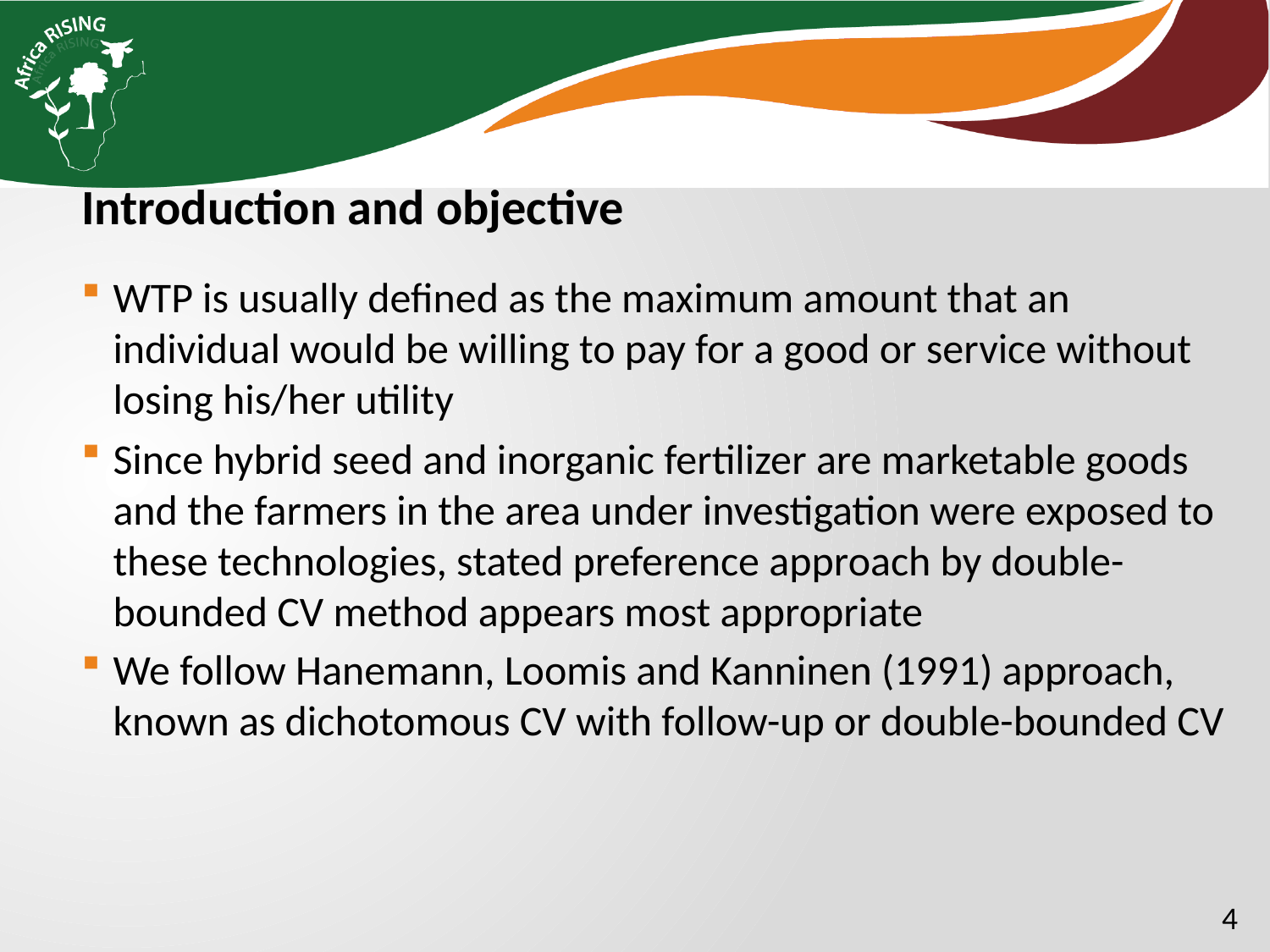

Introduction and objective
WTP is usually defined as the maximum amount that an individual would be willing to pay for a good or service without losing his/her utility
Since hybrid seed and inorganic fertilizer are marketable goods and the farmers in the area under investigation were exposed to these technologies, stated preference approach by double-bounded CV method appears most appropriate
We follow Hanemann, Loomis and Kanninen (1991) approach, known as dichotomous CV with follow-up or double-bounded CV

4